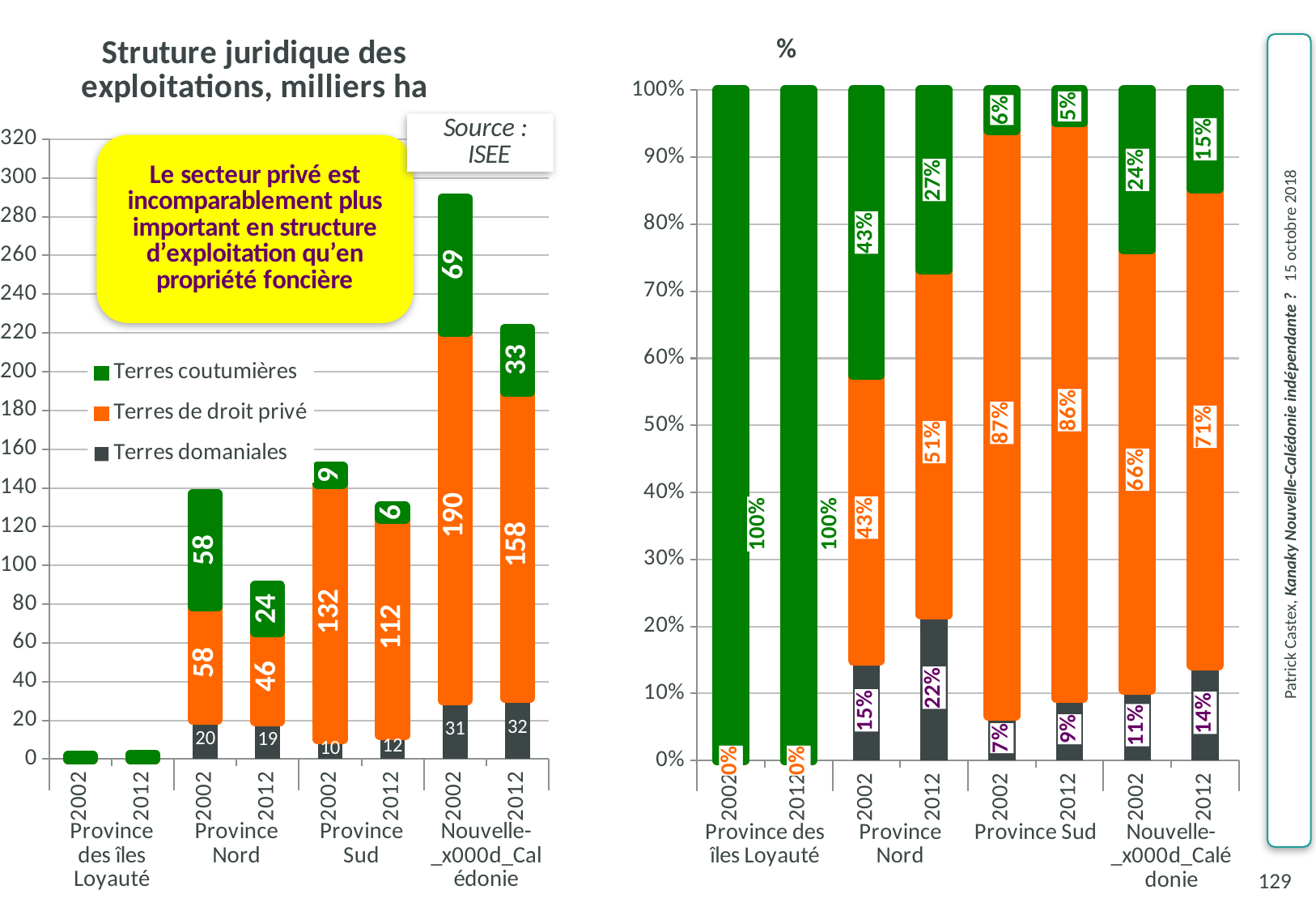

### Chart: Struture juridique des exploitations, milliers ha

| Category | Terres domaniales | Terres de droit privé | Terres coutumières |
|---|---|---|---|
| 2002 | 0.0 | 0.0 | 1.669 |
| 2012 | 0.0 | 0.0 | 2.35 |
| 2002 | 20.43 | 58.262 | 58.165 |
| 2012 | 19.447 | 46.088 | 23.959 |
| 2002 | 10.082 | 131.966 | 8.97 |
| 2012 | 12.171 | 111.925 | 6.286 |
| 2002 | 30.513 | 190.228 | 68.804 |
| 2012 | 31.618 | 158.013 | 32.595 |

### Chart:  %

| Category | Terres domaniales | Terres de droit privé | Terres coutumières |
|---|---|---|---|
| 2002 | 0.0 | 0.0 | 1.0 |
| 2012 | 0.0 | 0.0 | 1.0 |
| 2002 | 0.149279905302615 | 0.425714431852225 | 0.42500566284516 |
| 2012 | 0.217299483764275 | 0.514984244753838 | 0.267716271481887 |
| 2002 | 0.0667598116793251 | 0.873837066859137 | 0.0593964997781736 |
| 2012 | 0.0933487751376723 | 0.858439048334893 | 0.0482121765274348 |
| 2002 | 0.105382583018184 | 0.656989414426082 | 0.237628002555734 |
| 2012 | 0.142278581264118 | 0.711046412210992 | 0.146675006524889 |